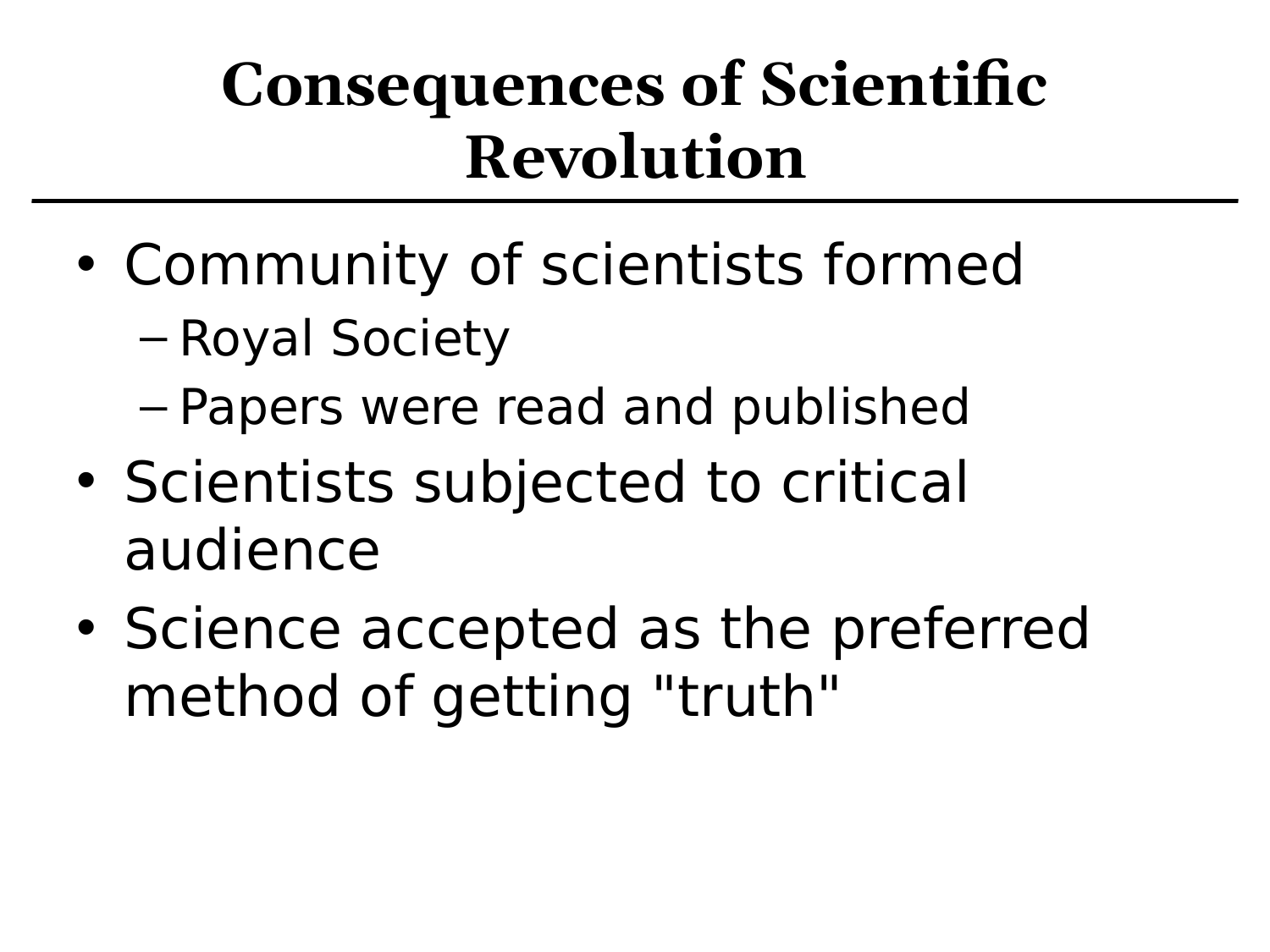

# Consequences of Scientific Revolution

Community of scientists formed
Royal Society
Papers were read and published
Scientists subjected to critical audience
Science accepted as the preferred method of getting "truth"